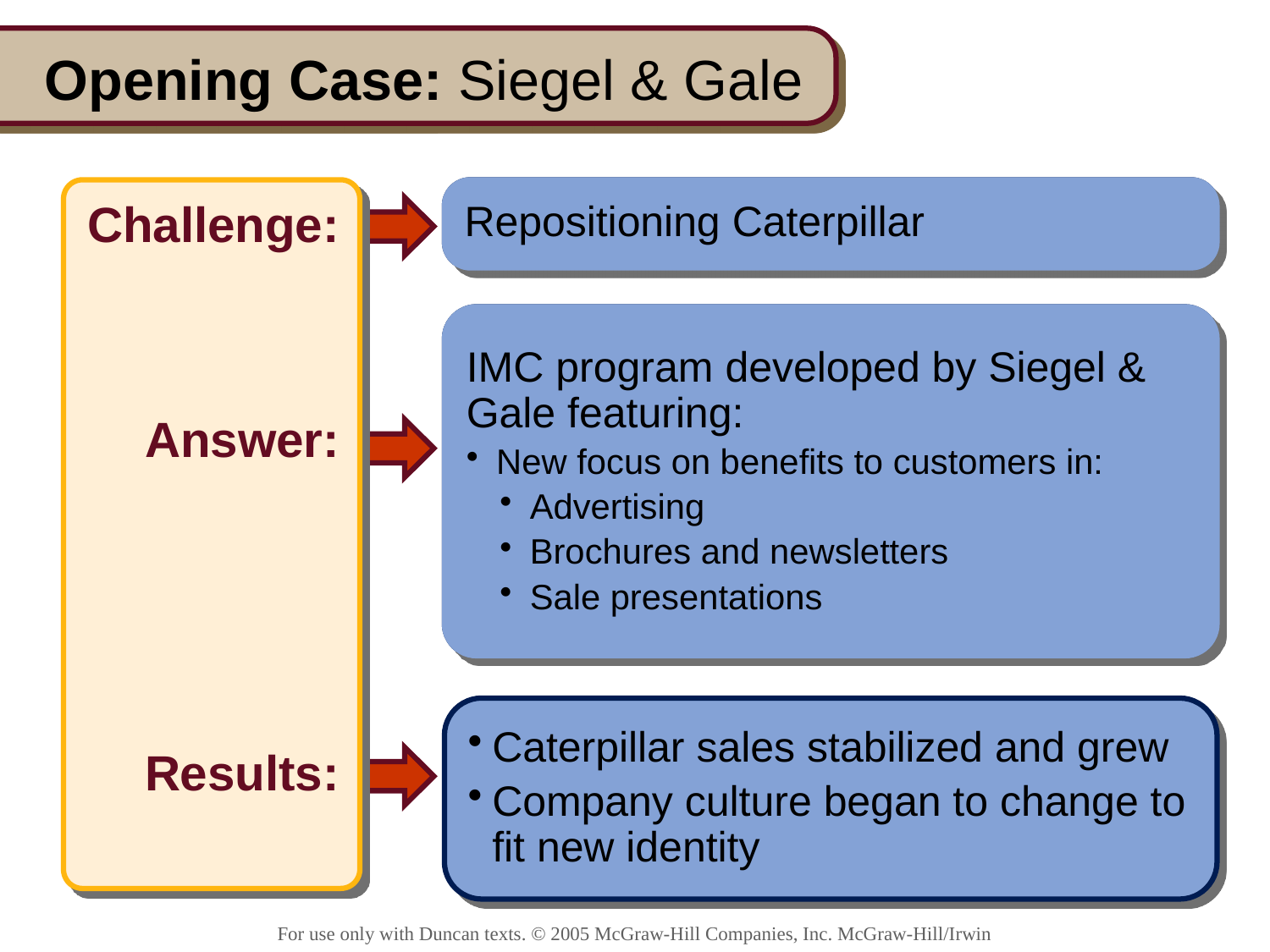

# Opening Case: Siegel & Gale

Challenge:
Answer:
Results:
Repositioning Caterpillar

Repositioning Caterpillar
IMC program developed by Siegel & Gale featuring:
New focus on benefits to customers in:
Advertising
Brochures and newsletters
Sale presentations

IMC program developed by Siegel & Gale featuring:
New focus on benefits to customers in:
Advertising
Brochures and newsletters
Sale presentations
Caterpillar sales stabilized and grew
Company culture began to change to fit new identity